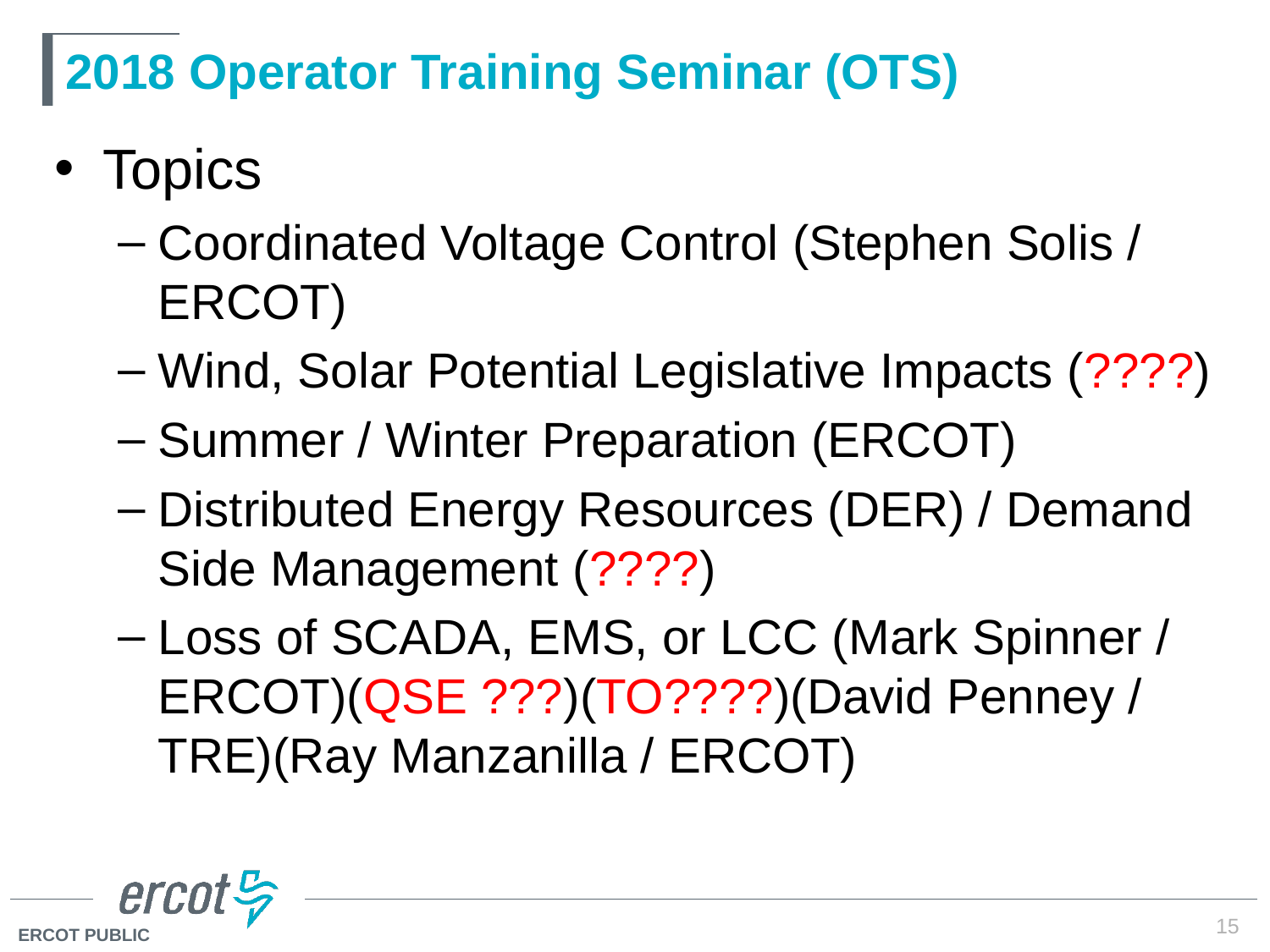

# 2018 Operator Training Seminar (OTS)
Topics
Coordinated Voltage Control (Stephen Solis / ERCOT)
Wind, Solar Potential Legislative Impacts (????)
Summer / Winter Preparation (ERCOT)
Distributed Energy Resources (DER) / Demand Side Management (????)
Loss of SCADA, EMS, or LCC (Mark Spinner / ERCOT)(QSE ???)(TO????)(David Penney / TRE)(Ray Manzanilla / ERCOT)
15